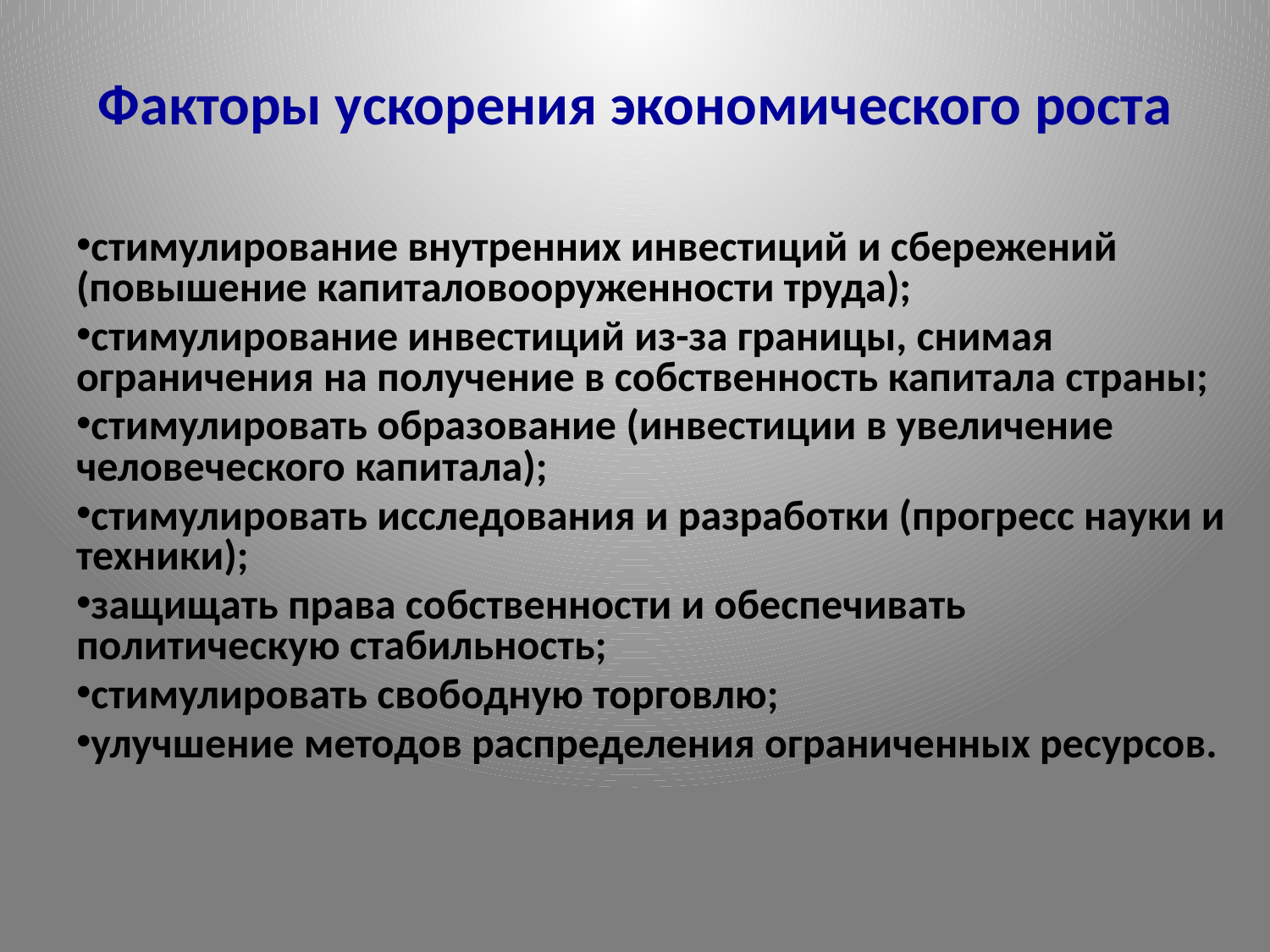

# Факторы ускорения экономического роста
стимулирование внутренних инвестиций и сбережений (повышение капиталовооруженности труда);
стимулирование инвестиций из-за границы, снимая ограничения на получение в собственность капитала страны;
стимулировать образование (инвестиции в увеличение человеческого капитала);
стимулировать исследования и разработки (прогресс науки и техники);
защищать права собственности и обеспечивать политическую стабильность;
стимулировать свободную торговлю;
улучшение методов распределения ограниченных ресурсов.